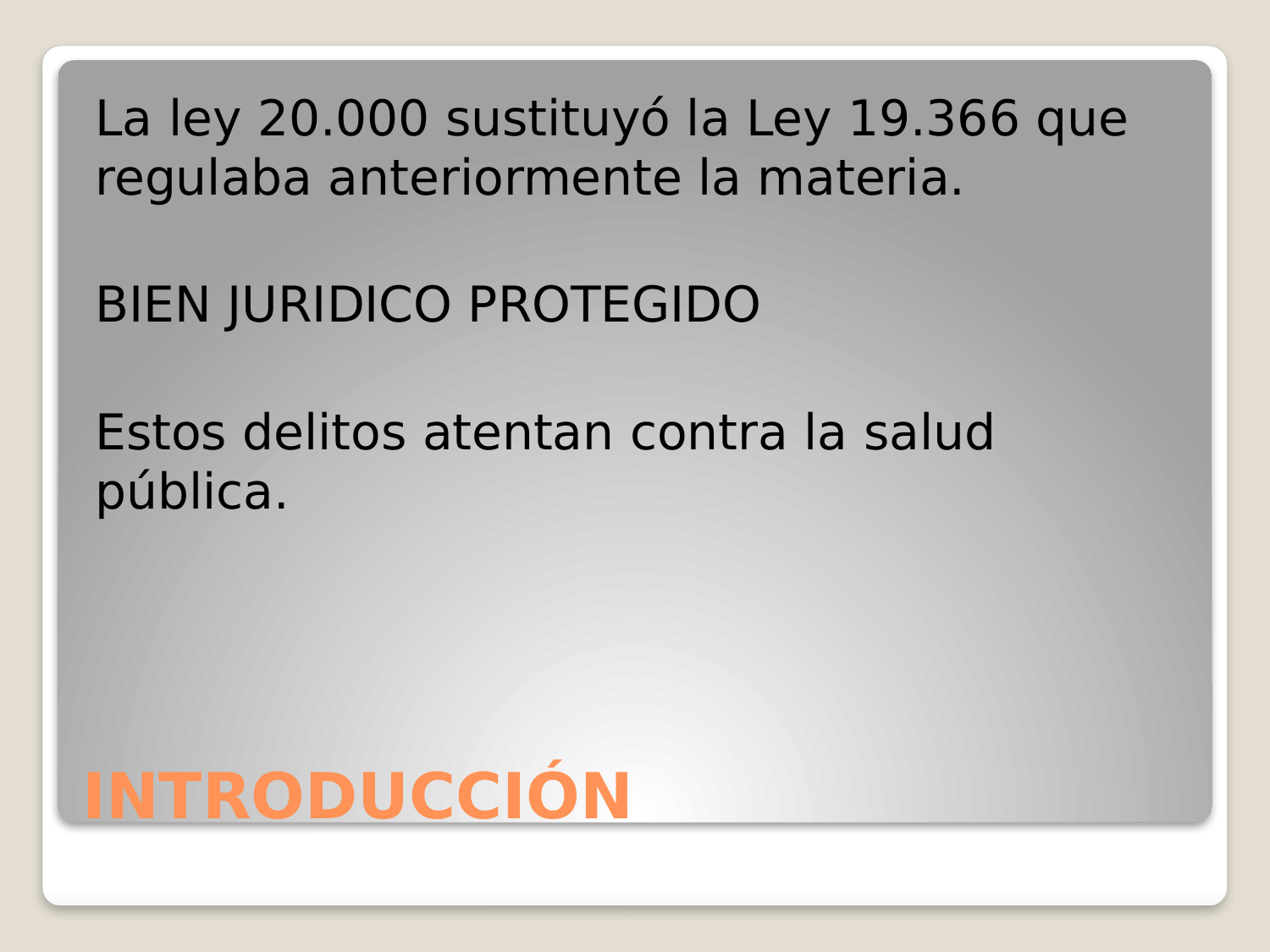

La ley 20.000 sustituyó la Ley 19.366 que regulaba anteriormente la materia.

BIEN JURIDICO PROTEGIDO

Estos delitos atentan contra la salud pública.

# INTRODUCCIÓN